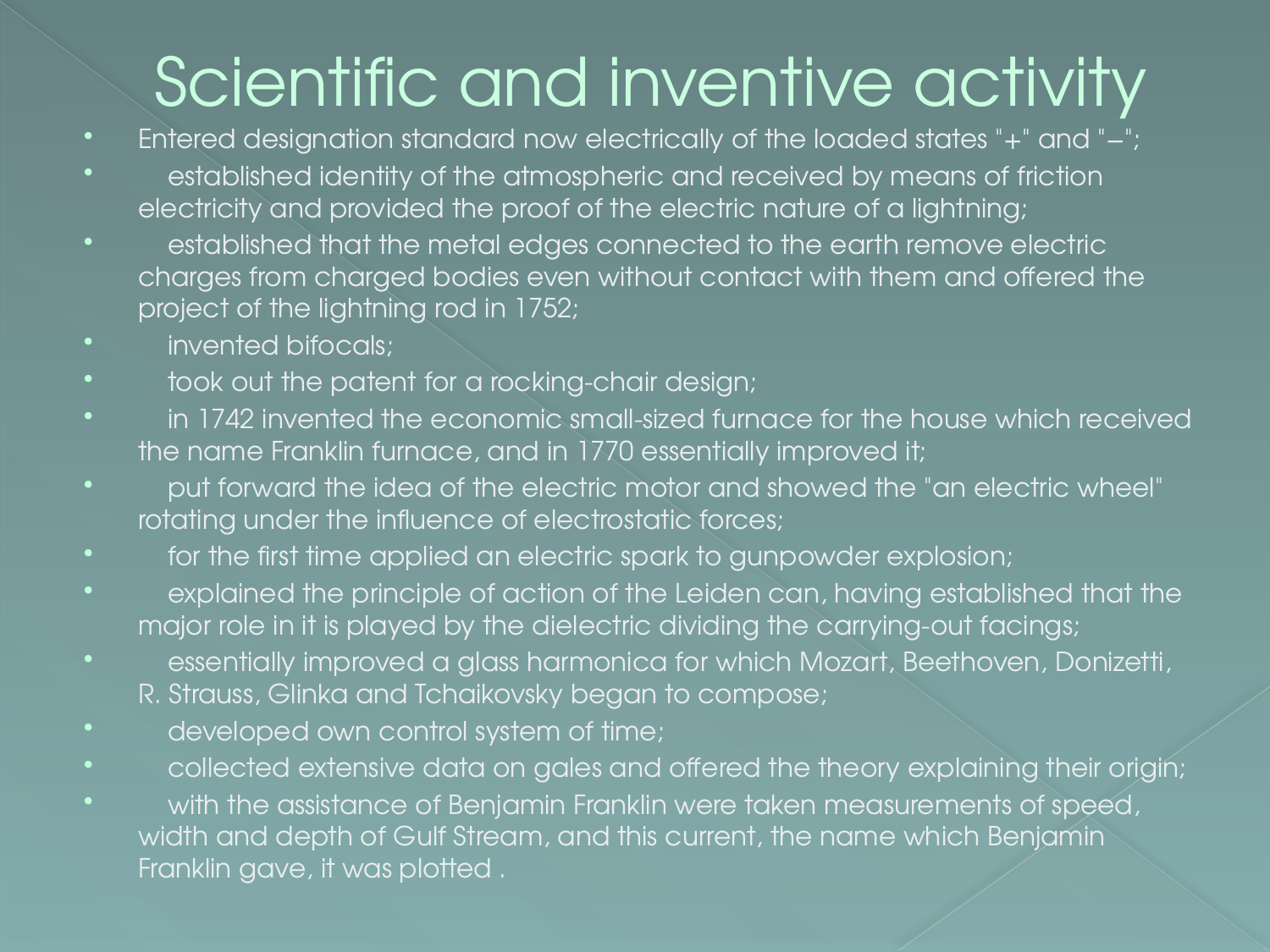

# Scientific and inventive activity
Entered designation standard now electrically of the loaded states "+" and "−";
    established identity of the atmospheric and received by means of friction electricity and provided the proof of the electric nature of a lightning;
    established that the metal edges connected to the earth remove electric charges from charged bodies even without contact with them and offered the project of the lightning rod in 1752;
    invented bifocals;
    took out the patent for a rocking-chair design;
    in 1742 invented the economic small-sized furnace for the house which received the name Franklin furnace, and in 1770 essentially improved it;
    put forward the idea of the electric motor and showed the "an electric wheel" rotating under the influence of electrostatic forces;
    for the first time applied an electric spark to gunpowder explosion;
    explained the principle of action of the Leiden can, having established that the major role in it is played by the dielectric dividing the carrying-out facings;
    essentially improved a glass harmonica for which Mozart, Beethoven, Donizetti, R. Strauss, Glinka and Tchaikovsky began to compose;
    developed own control system of time;
    collected extensive data on gales and offered the theory explaining their origin;
    with the assistance of Benjamin Franklin were taken measurements of speed, width and depth of Gulf Stream, and this current, the name which Benjamin Franklin gave, it was plotted .